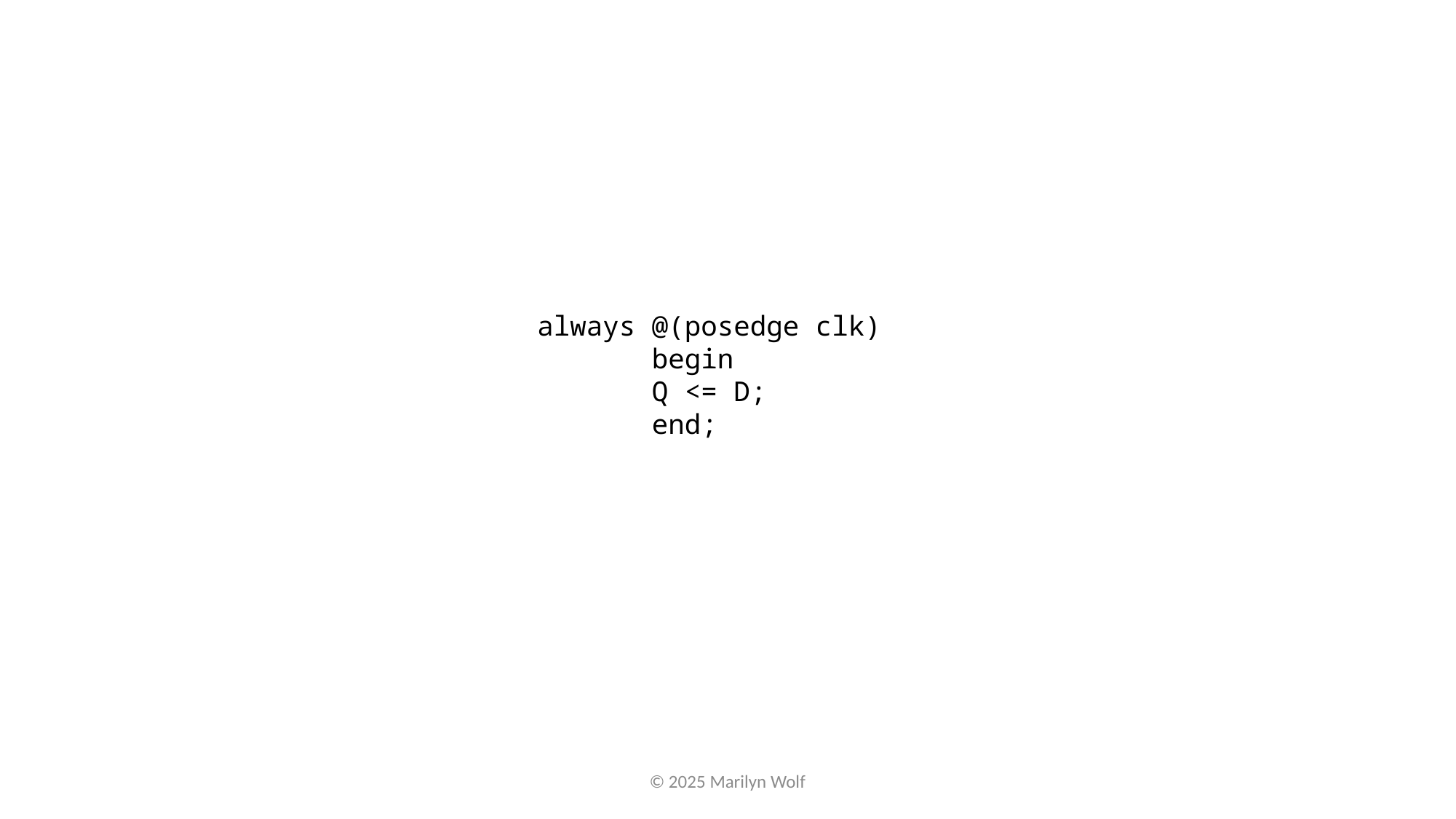

always @(posedge clk)
        begin
        Q <= D;
        end;
© 2025 Marilyn Wolf